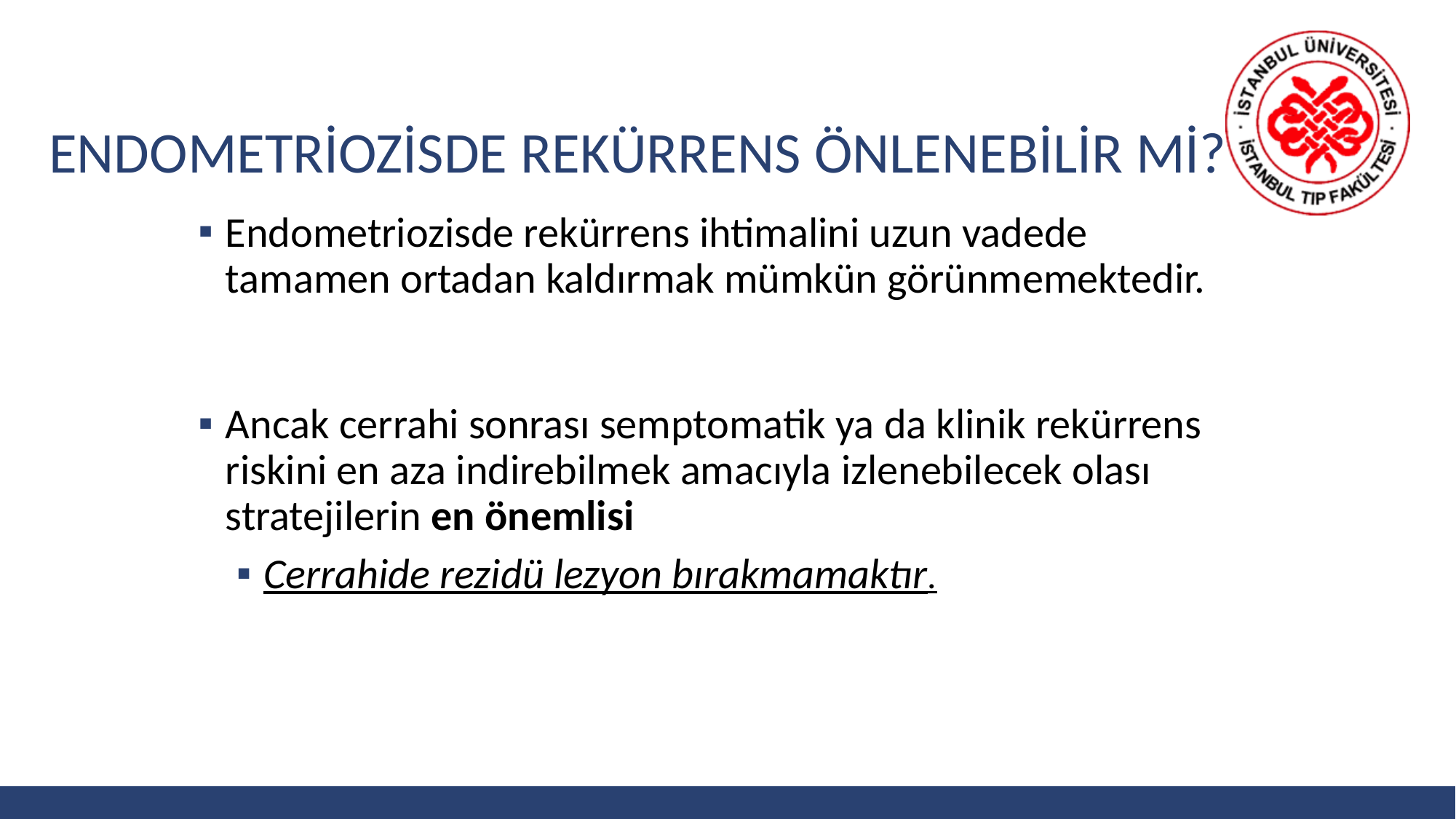

# Endometrİozİsde rekürrens önlenebİLİR Mİ?
Endometriozisde rekürrens ihtimalini uzun vadede tamamen ortadan kaldırmak mümkün görünmemektedir.

Ancak cerrahi sonrası semptomatik ya da klinik rekürrens riskini en aza indirebilmek amacıyla izlenebilecek olası stratejilerin en önemlisi
Cerrahide rezidü lezyon bırakmamaktır.